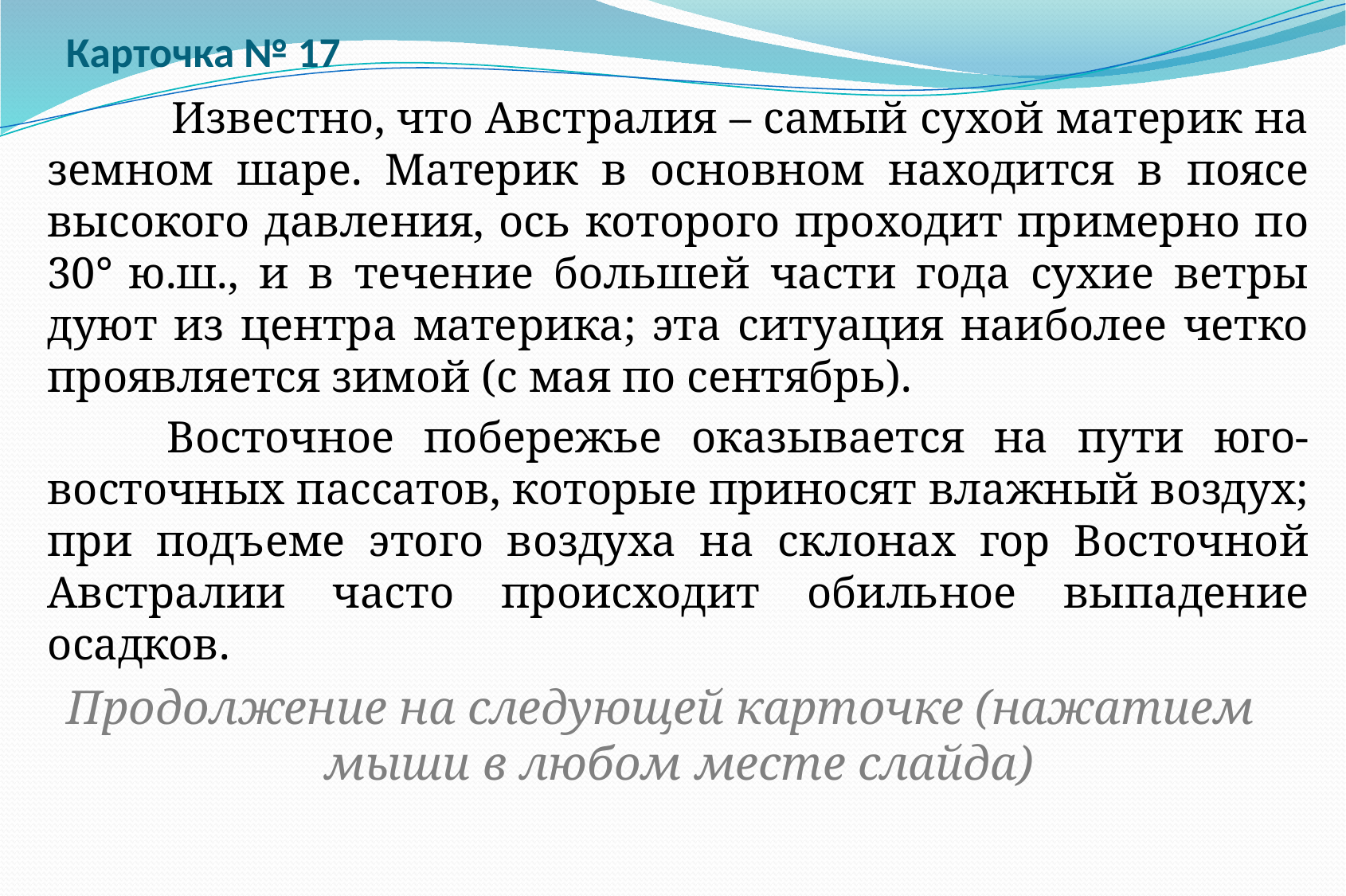

# Карточка № 17
     	Известно, что Австралия – самый сухой материк на земном шаре. Материк в основном находится в поясе высокого давления, ось которого проходит примерно по 30° ю.ш., и в течение большей части года сухие ветры дуют из центра материка; эта ситуация наиболее четко проявляется зимой (с мая по сентябрь).
		Восточное побережье оказывается на пути юго-восточных пассатов, которые приносят влажный воздух; при подъеме этого воздуха на склонах гор Восточной Австралии часто происходит обильное выпадение осадков.
Продолжение на следующей карточке (нажатием мыши в любом месте слайда)